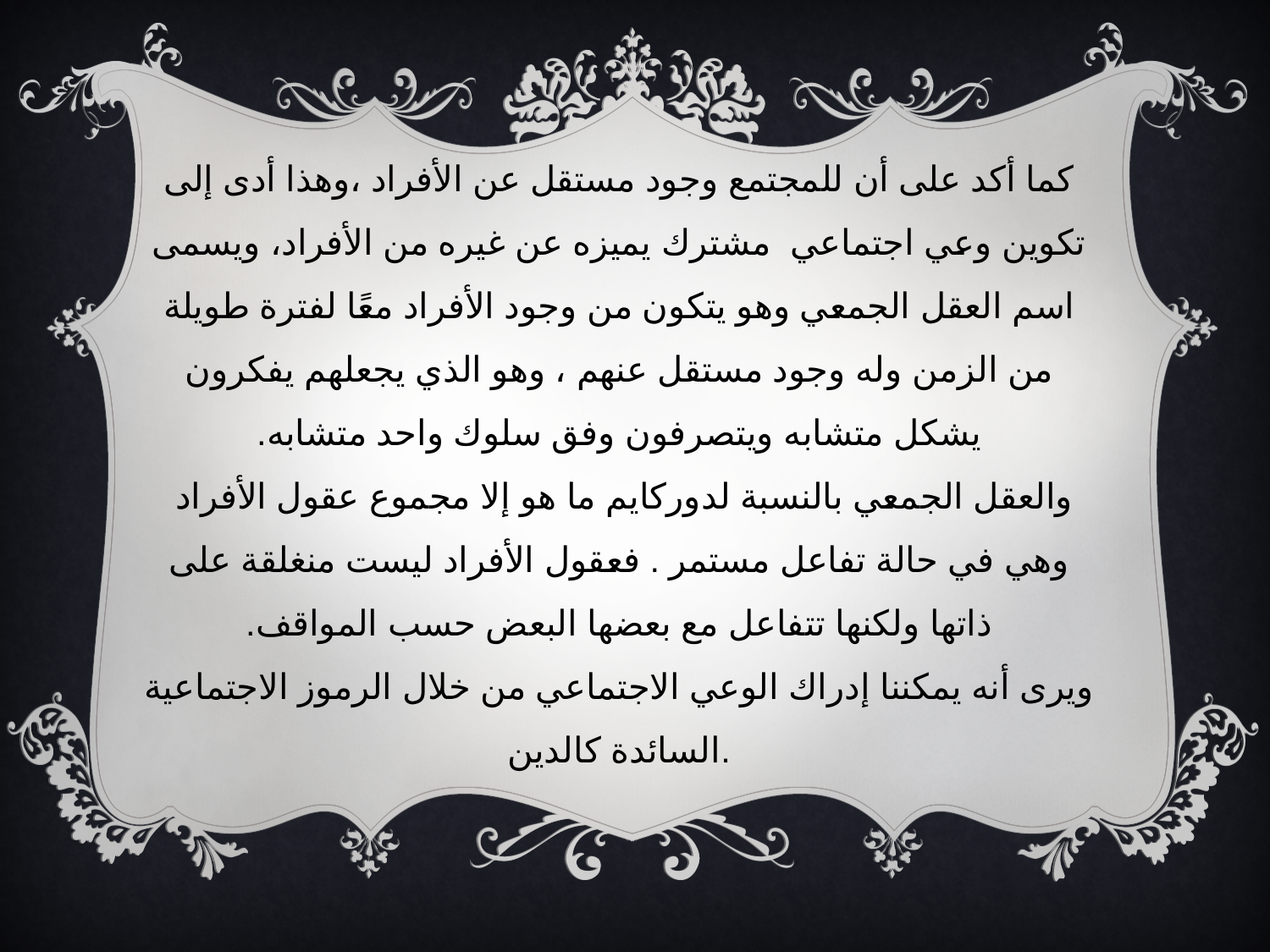

كما أكد على أن للمجتمع وجود مستقل عن الأفراد ،وهذا أدى إلى تكوين وعي اجتماعي  مشترك يميزه عن غيره من الأفراد، ويسمى اسم العقل الجمعي وهو يتكون من وجود الأفراد معًا لفترة طويلة من الزمن وله وجود مستقل عنهم ، وهو الذي يجعلهم يفكرون يشكل متشابه ويتصرفون وفق سلوك واحد متشابه.
والعقل الجمعي بالنسبة لدوركايم ما هو إلا مجموع عقول الأفراد  وهي في حالة تفاعل مستمر . فعقول الأفراد ليست منغلقة على ذاتها ولكنها تتفاعل مع بعضها البعض حسب المواقف.
ويرى أنه يمكننا إدراك الوعي الاجتماعي من خلال الرموز الاجتماعية السائدة كالدين.